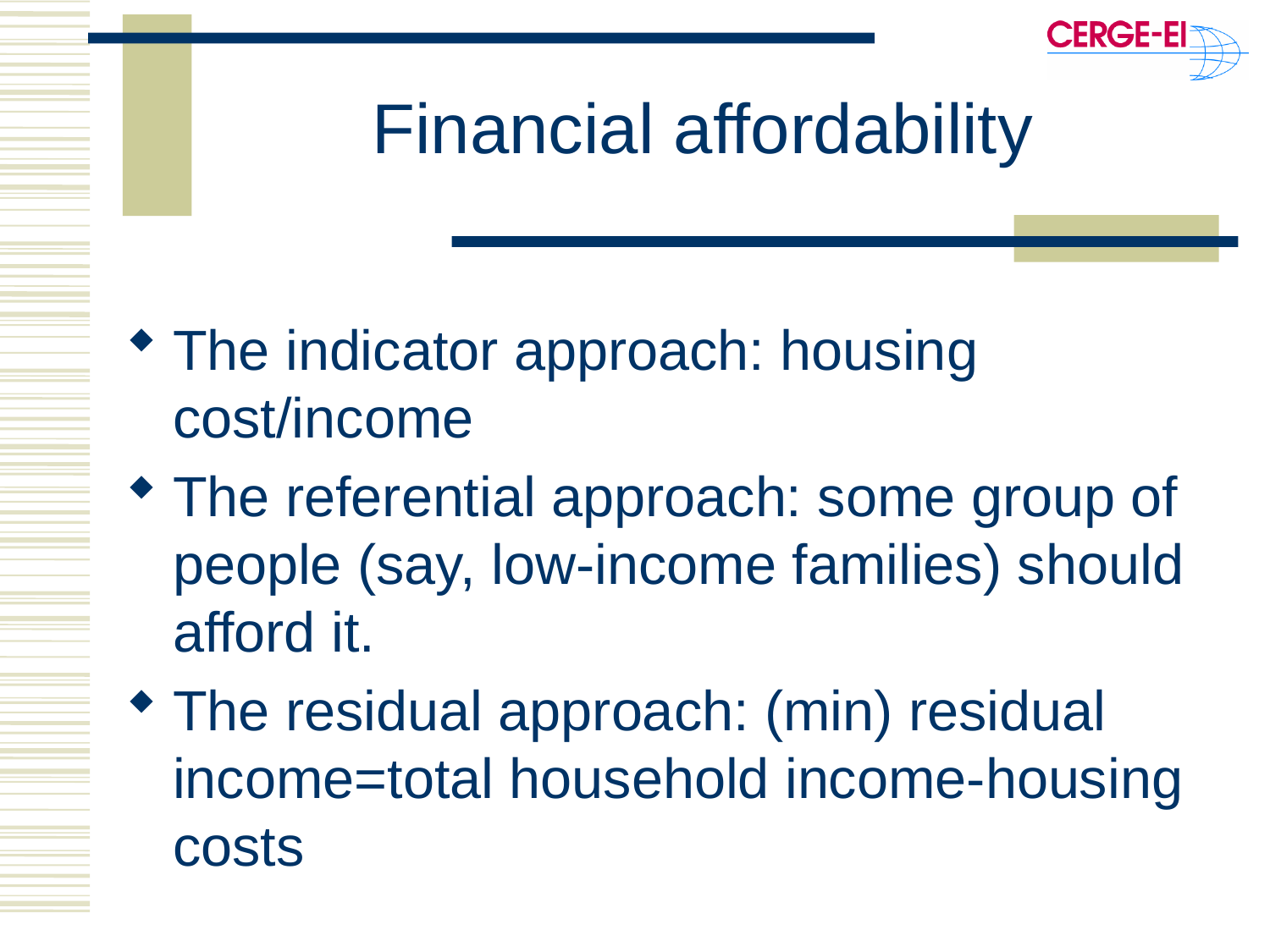

# Financial affordability
The indicator approach: housing cost/income
The referential approach: some group of people (say, low-income families) should afford it.
The residual approach: (min) residual income=total household income-housing costs